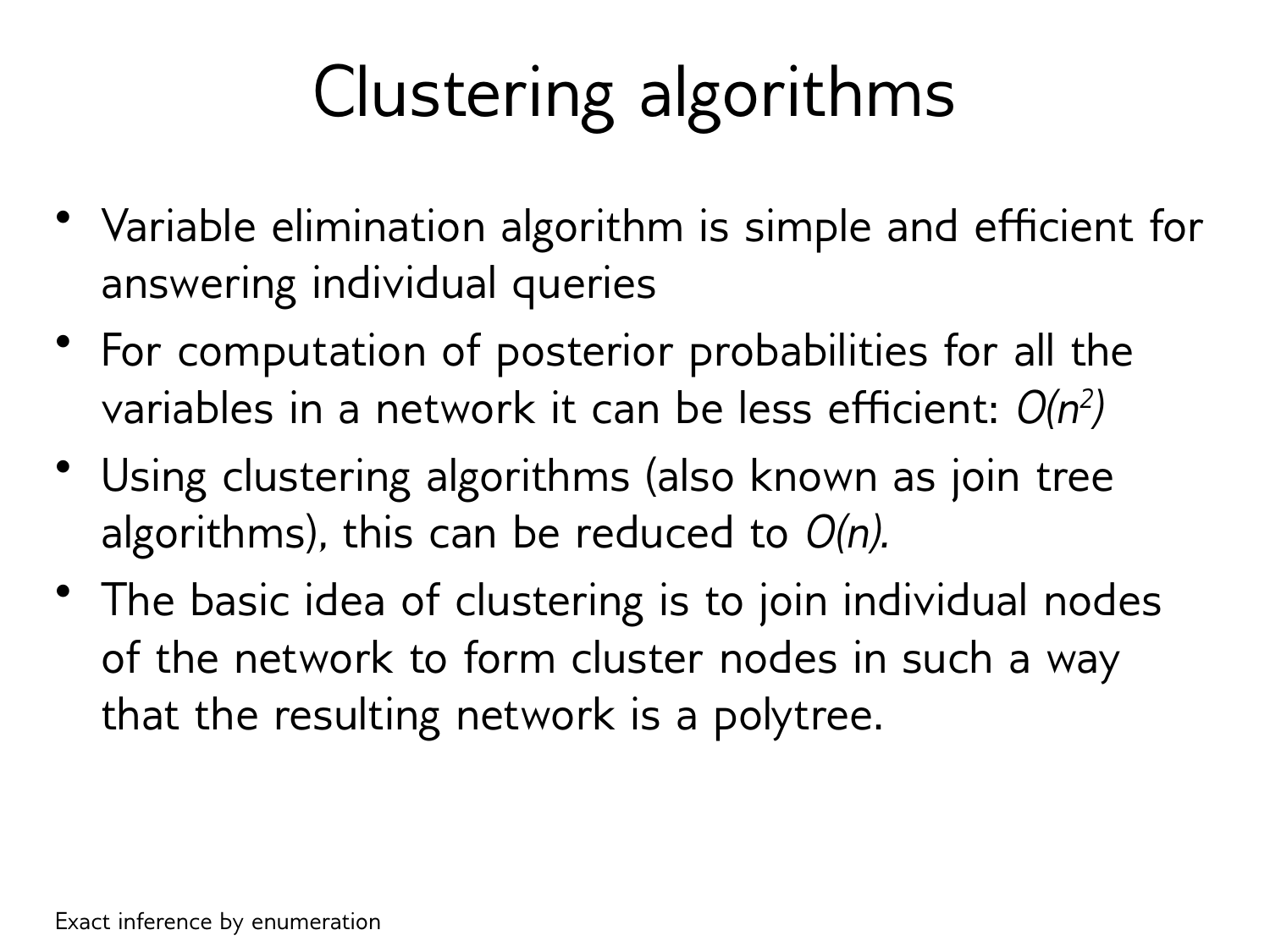

# Clustering algorithms
Variable elimination algorithm is simple and efficient for answering individual queries
For computation of posterior probabilities for all the variables in a network it can be less efficient: O(n2)
Using clustering algorithms (also known as join tree algorithms), this can be reduced to O(n).
The basic idea of clustering is to join individual nodes of the network to form cluster nodes in such a way that the resulting network is a polytree.
Exact inference by enumeration
50